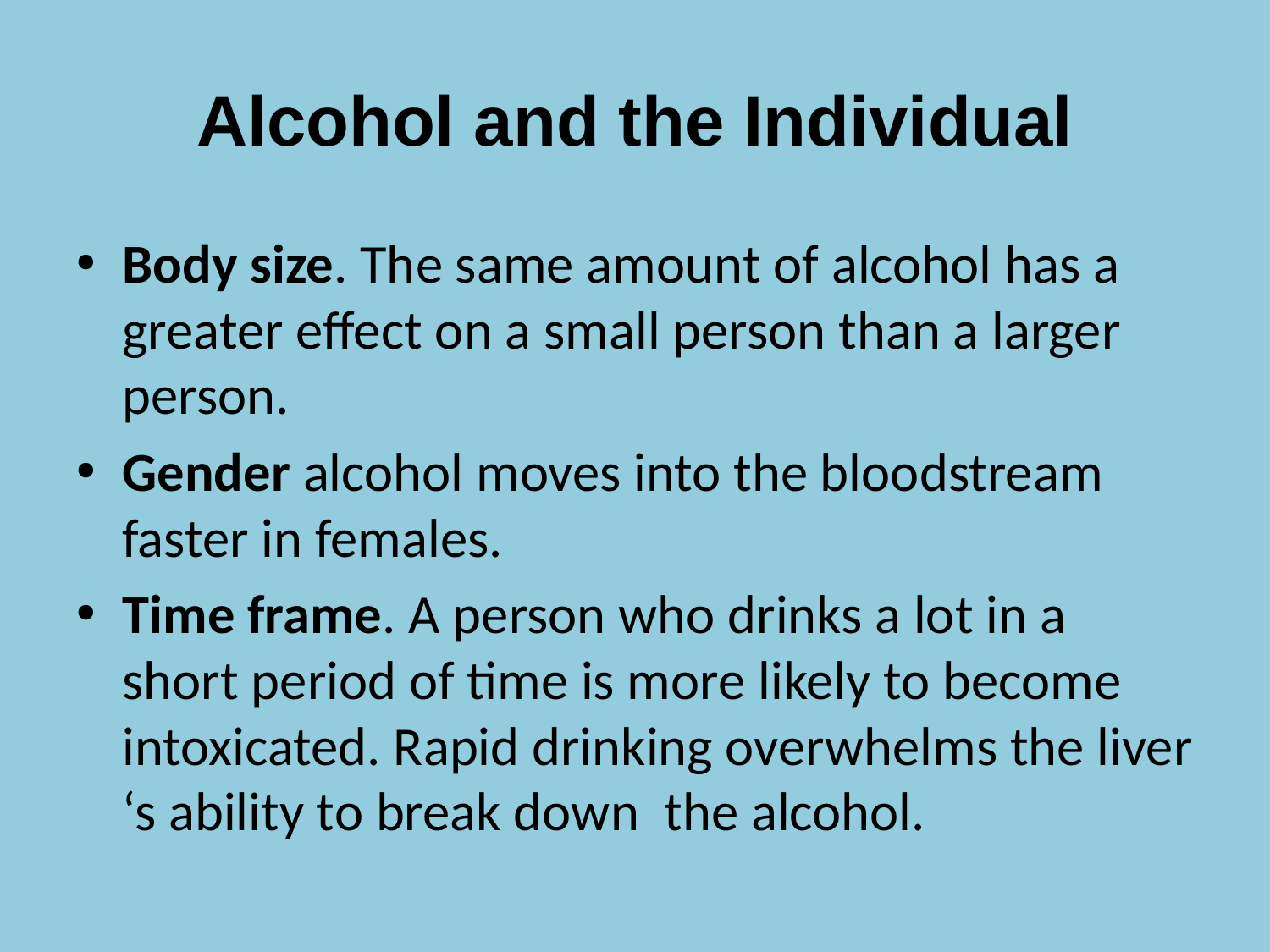

# Alcohol and the Individual
Body size. The same amount of alcohol has a greater effect on a small person than a larger person.
Gender alcohol moves into the bloodstream faster in females.
Time frame. A person who drinks a lot in a short period of time is more likely to become intoxicated. Rapid drinking overwhelms the liver ‘s ability to break down  the alcohol.